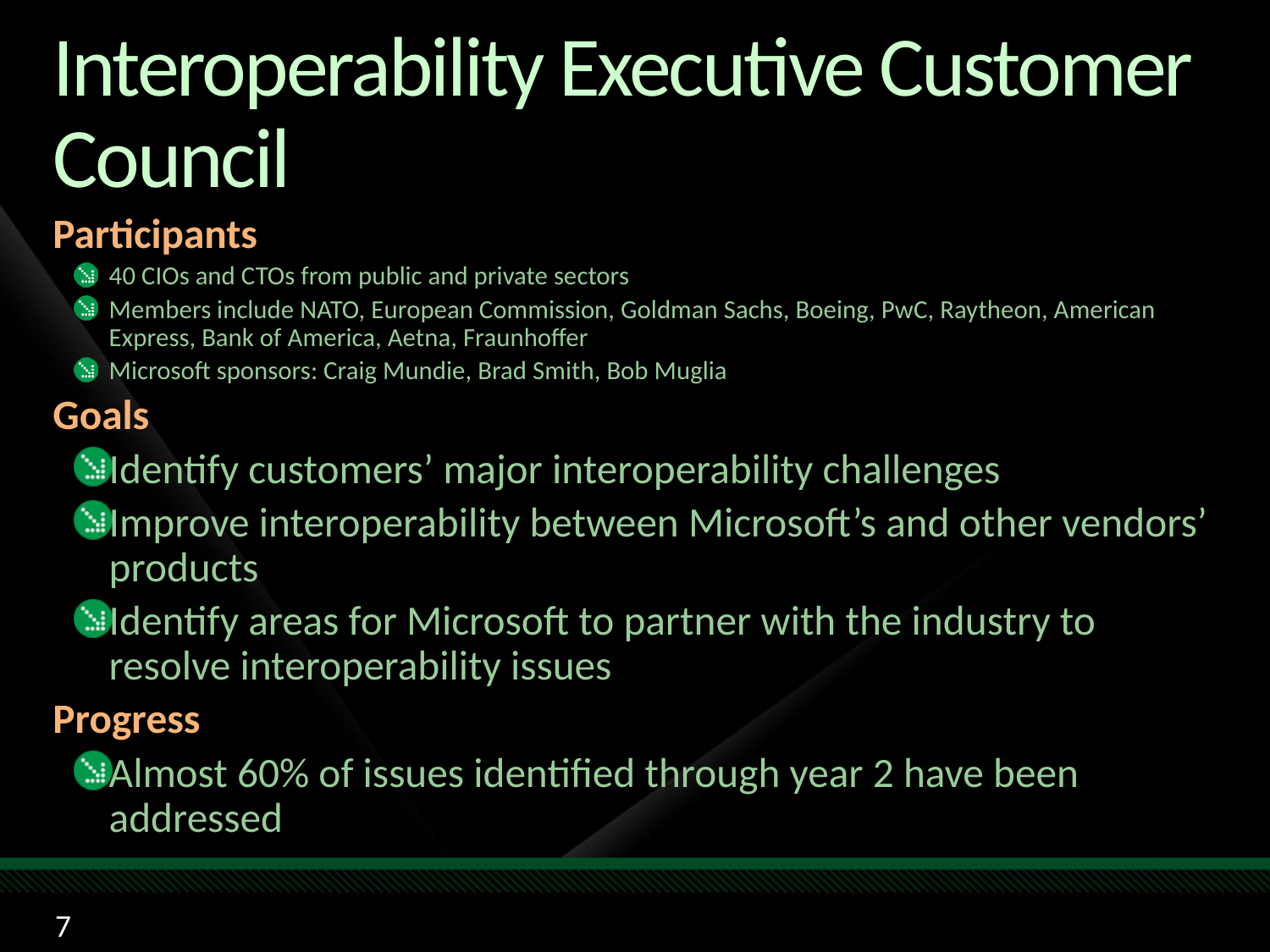

# Interoperability Executive Customer Council
Participants
40 CIOs and CTOs from public and private sectors
Members include NATO, European Commission, Goldman Sachs, Boeing, PwC, Raytheon, American Express, Bank of America, Aetna, Fraunhoffer
Microsoft sponsors: Craig Mundie, Brad Smith, Bob Muglia
Goals
Identify customers’ major interoperability challenges
Improve interoperability between Microsoft’s and other vendors’ products
Identify areas for Microsoft to partner with the industry to resolve interoperability issues
Progress
Almost 60% of issues identified through year 2 have been addressed
7